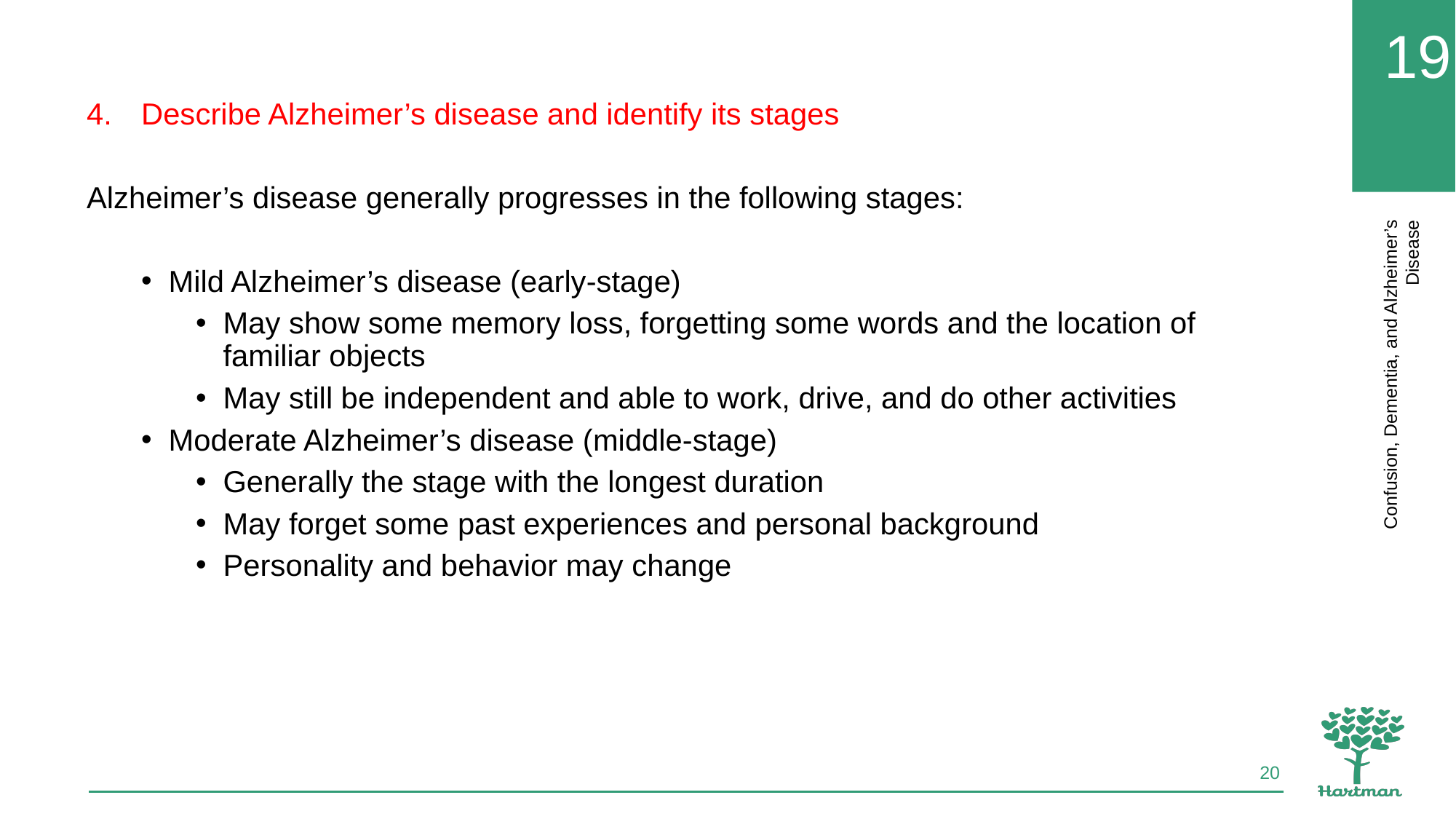

Describe Alzheimer’s disease and identify its stages

Alzheimer’s disease generally progresses in the following stages:

Mild Alzheimer’s disease (early-stage)
May show some memory loss, forgetting some words and the location of familiar objects
May still be independent and able to work, drive, and do other activities
Moderate Alzheimer’s disease (middle-stage)
Generally the stage with the longest duration
May forget some past experiences and personal background
Personality and behavior may change

20